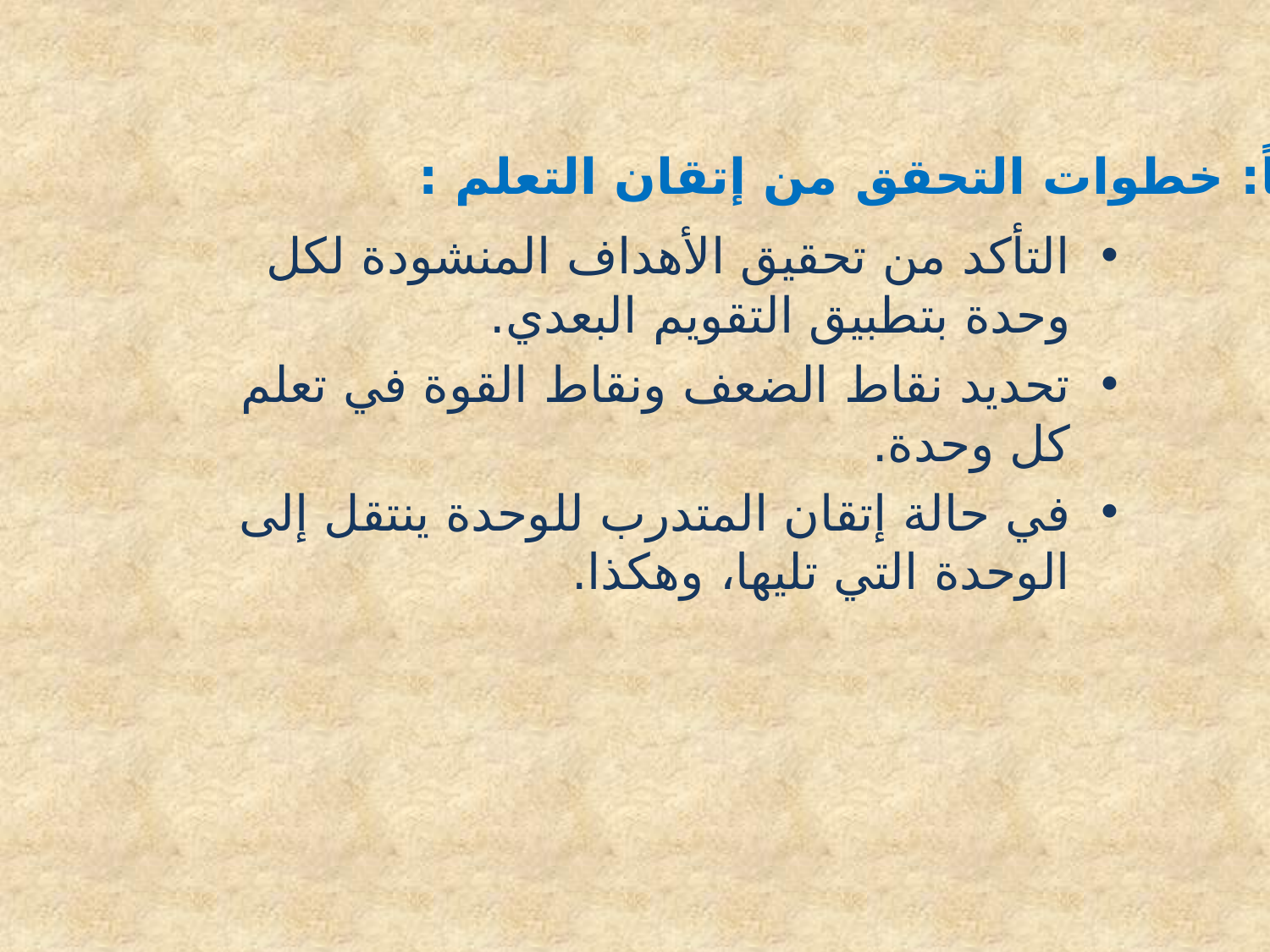

ثالثاً: خطوات التحقق من إتقان التعلم :
التأكد من تحقيق الأهداف المنشودة لكل وحدة بتطبيق التقويم البعدي.
تحديد نقاط الضعف ونقاط القوة في تعلم كل وحدة.
في حالة إتقان المتدرب للوحدة ينتقل إلى الوحدة التي تليها، وهكذا.